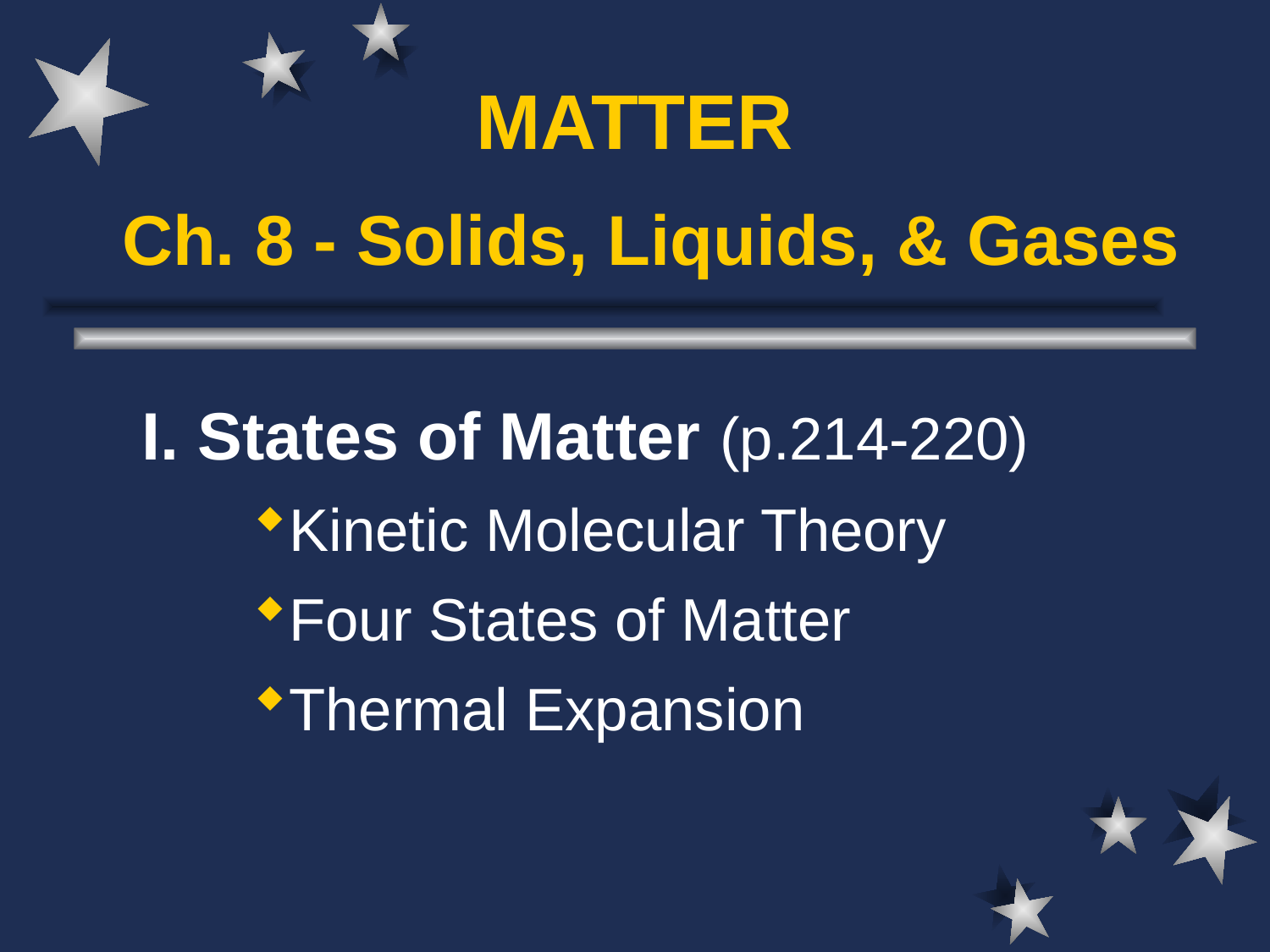

MATTER
# Ch. 8 - Solids, Liquids, & Gases
I. States of Matter (p.214-220)
Kinetic Molecular Theory
Four States of Matter
Thermal Expansion